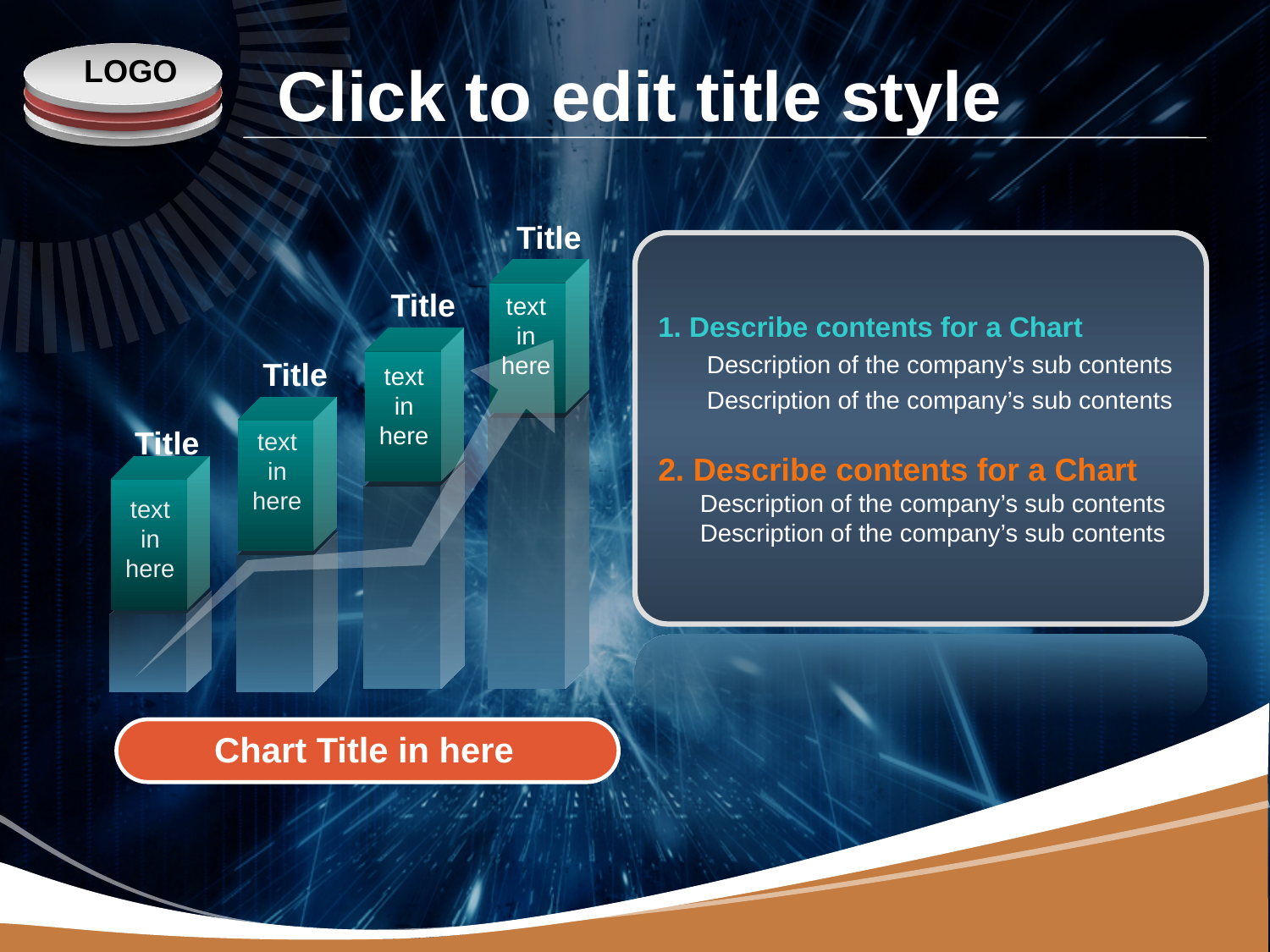

Click to edit title style
Title

Title
text in here

1. Describe contents for a Chart
       Description of the company’s sub contents
       Description of the company’s sub contents

2. Describe contents for a Chart
      Description of the company’s sub contents
      Description of the company’s sub contents

Title
text in here

Title
text in here

text in here

Chart Title in here